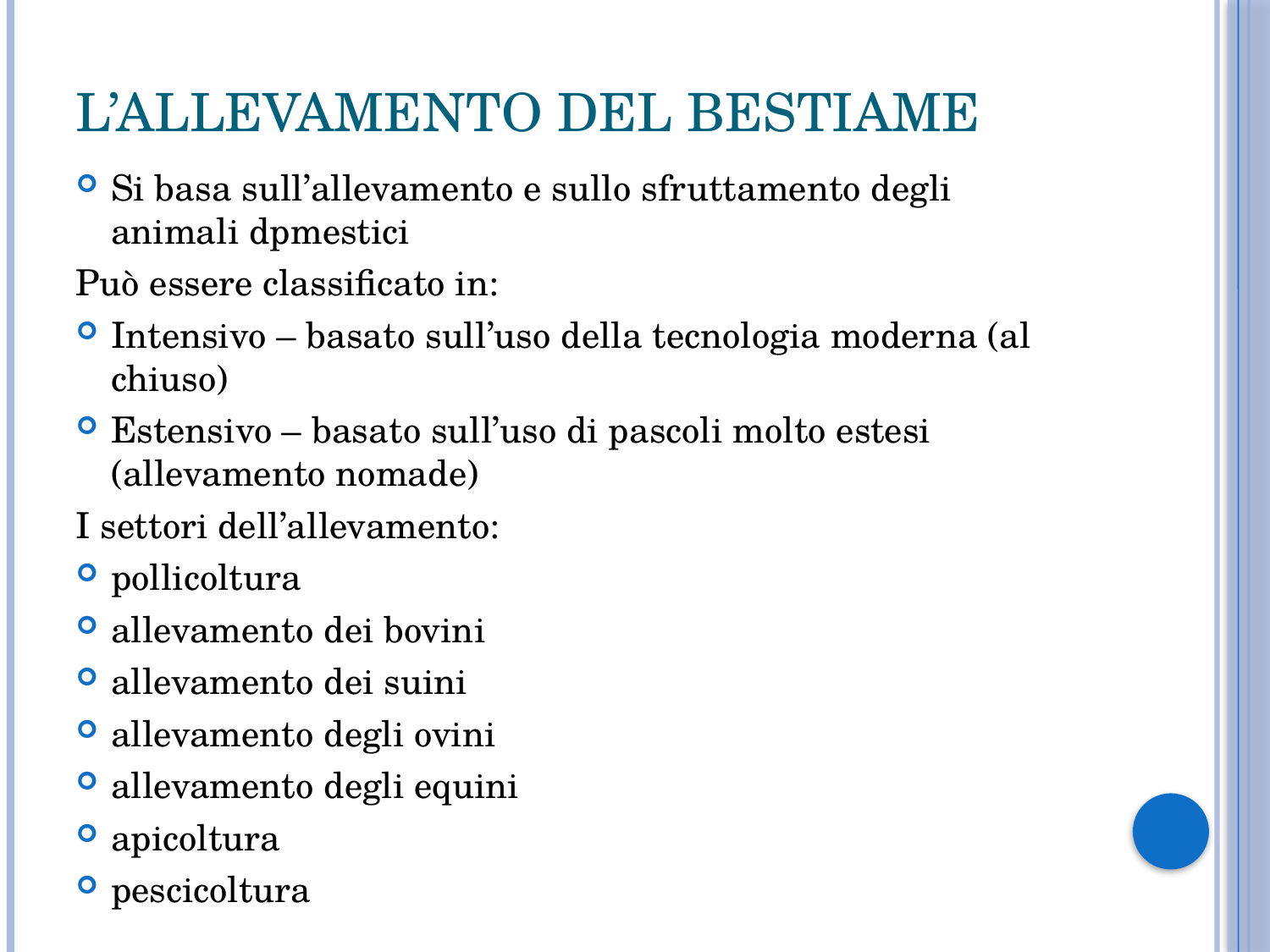

# L’allevamento del bestiame
Si basa sull’allevamento e sullo sfruttamento degli animali dpmestici
Può essere classificato in:
Intensivo – basato sull’uso della tecnologia moderna (al chiuso)
Estensivo – basato sull’uso di pascoli molto estesi (allevamento nomade)
I settori dell’allevamento:
pollicoltura
allevamento dei bovini
allevamento dei suini
allevamento degli ovini
allevamento degli equini
apicoltura
pescicoltura